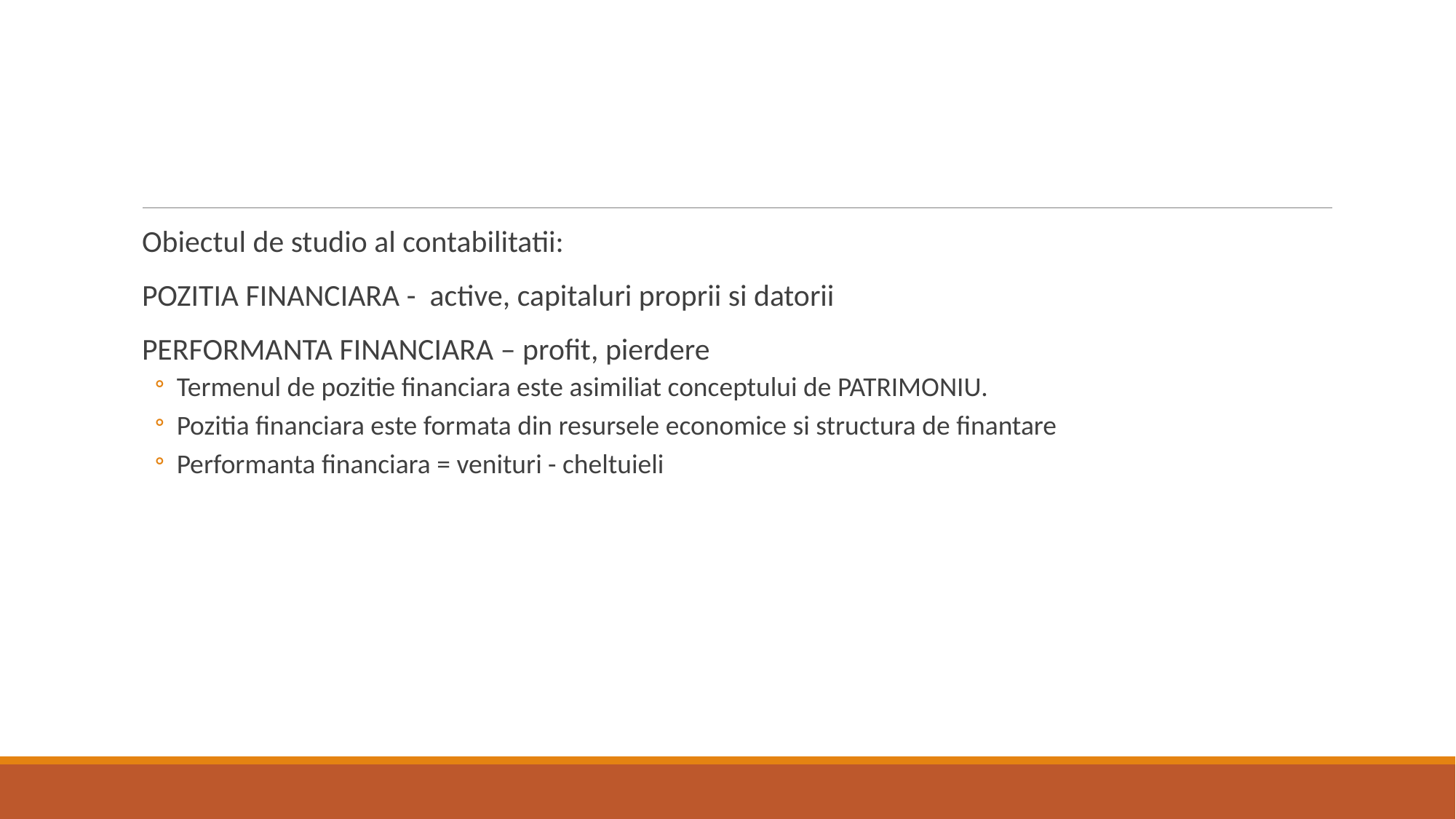

#
Obiectul de studio al contabilitatii:
POZITIA FINANCIARA -  active, capitaluri proprii si datorii
PERFORMANTA FINANCIARA – profit, pierdere
Termenul de pozitie financiara este asimiliat conceptului de PATRIMONIU.
Pozitia financiara este formata din resursele economice si structura de finantare
Performanta financiara = venituri - cheltuieli